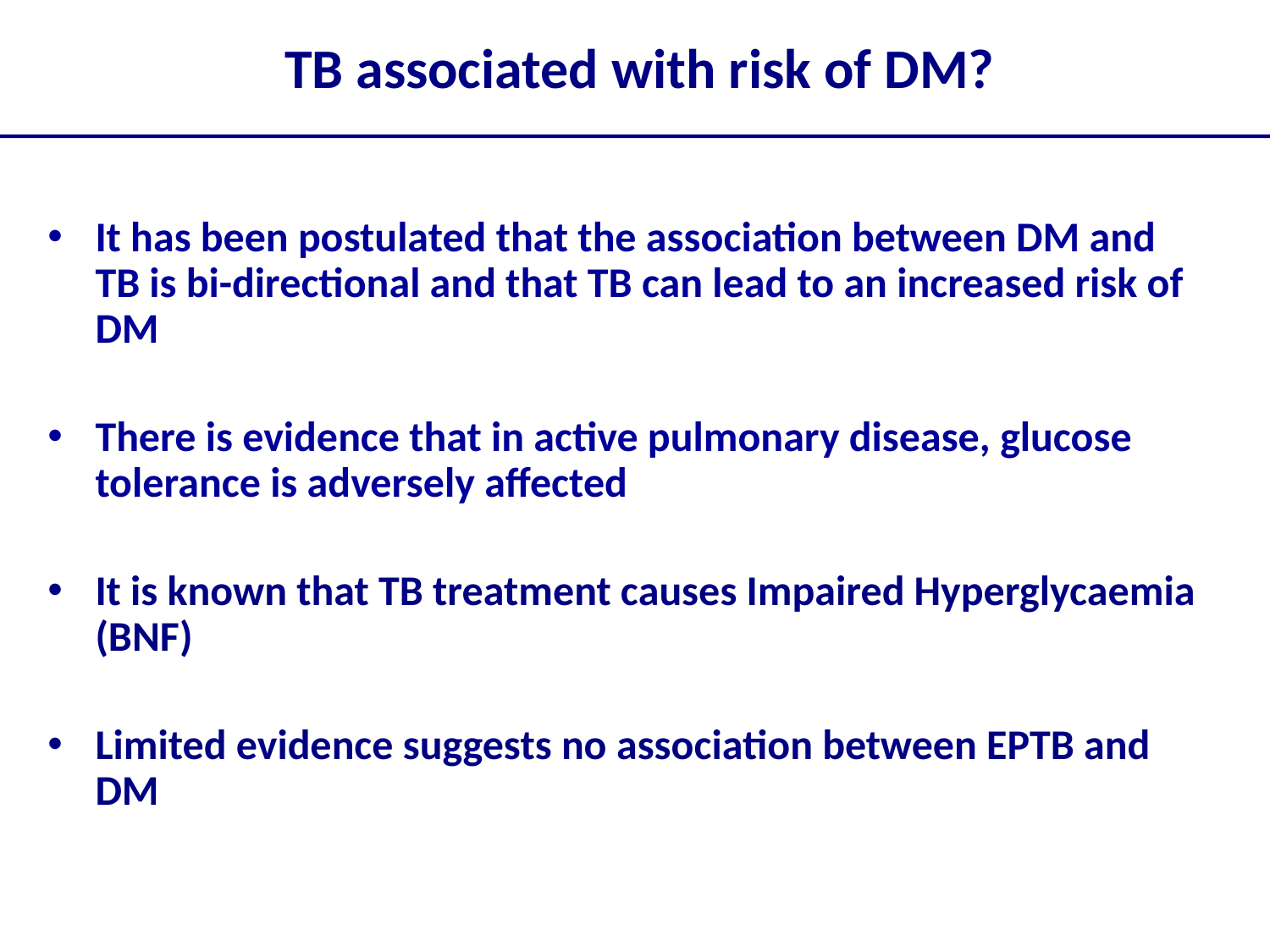

# TB associated with risk of DM?

It has been postulated that the association between DM and TB is bi-directional and that TB can lead to an increased risk of DM

There is evidence that in active pulmonary disease, glucose tolerance is adversely affected

It is known that TB treatment causes Impaired Hyperglycaemia (BNF)

Limited evidence suggests no association between EPTB and DM